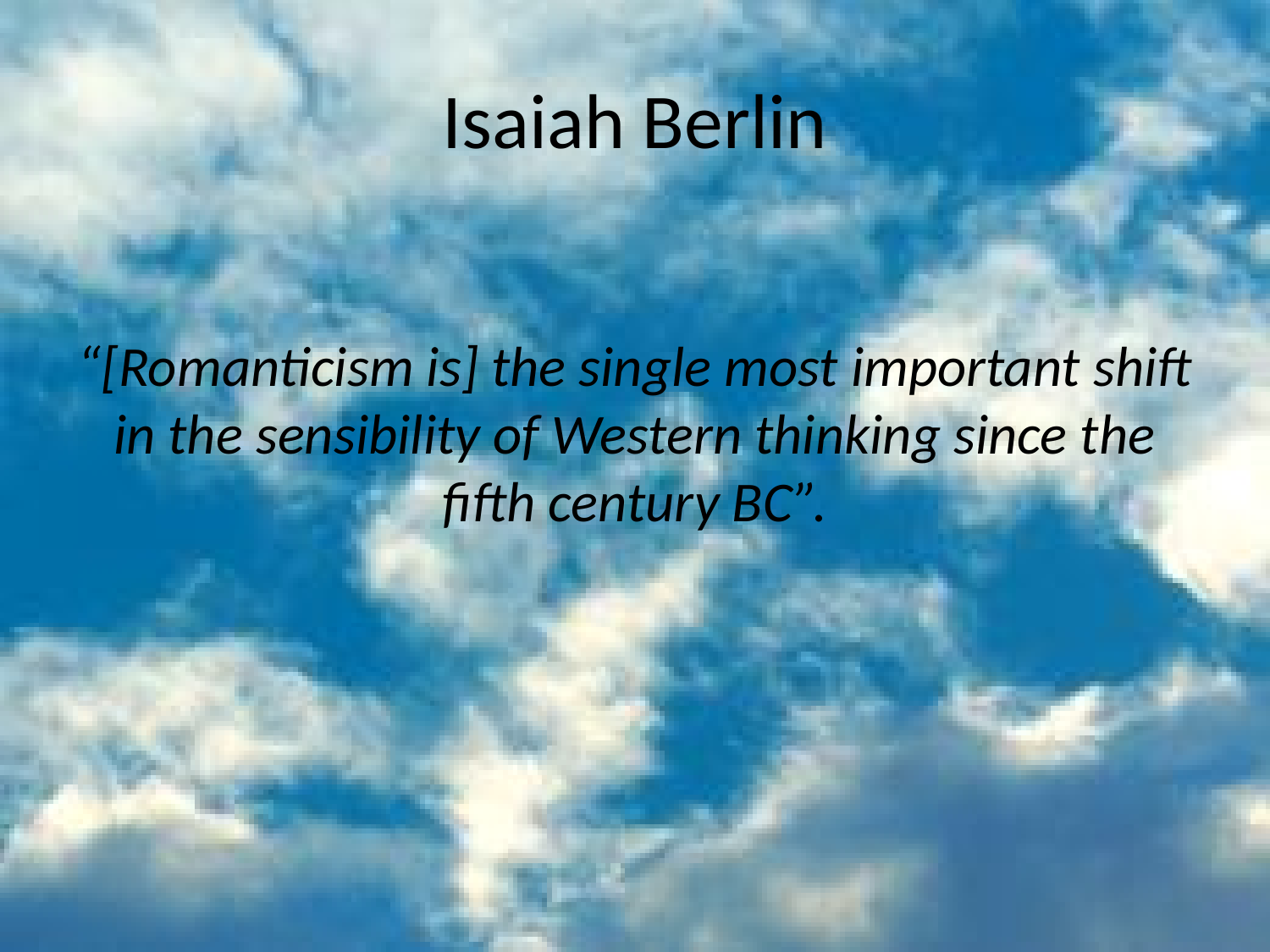

# Isaiah Berlin
“[Romanticism is] the single most important shift in the sensibility of Western thinking since the fifth century BC”.